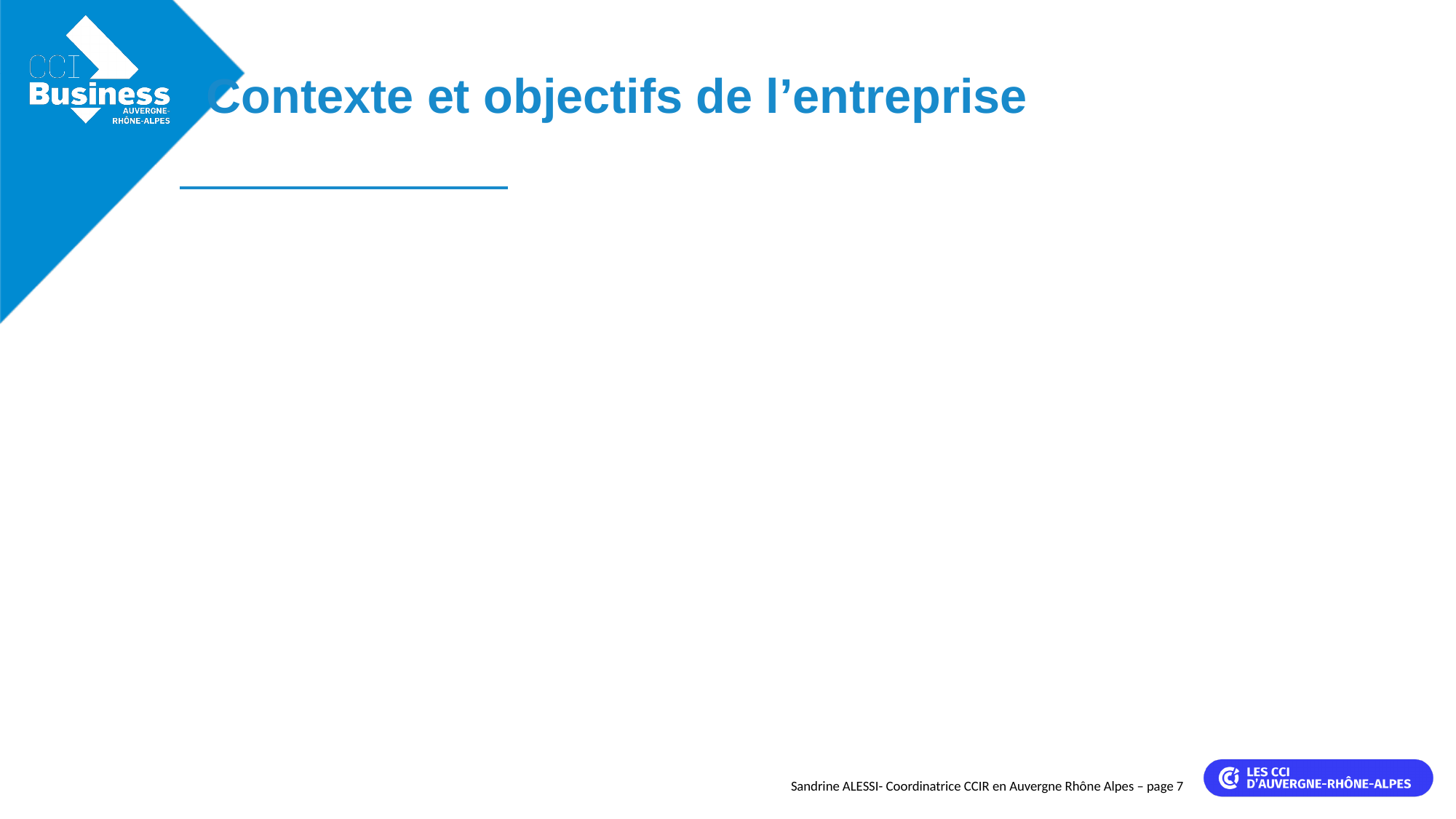

Contexte et objectifs de l’entreprise
Sandrine ALESSI- Coordinatrice CCIR en Auvergne Rhône Alpes – page 7